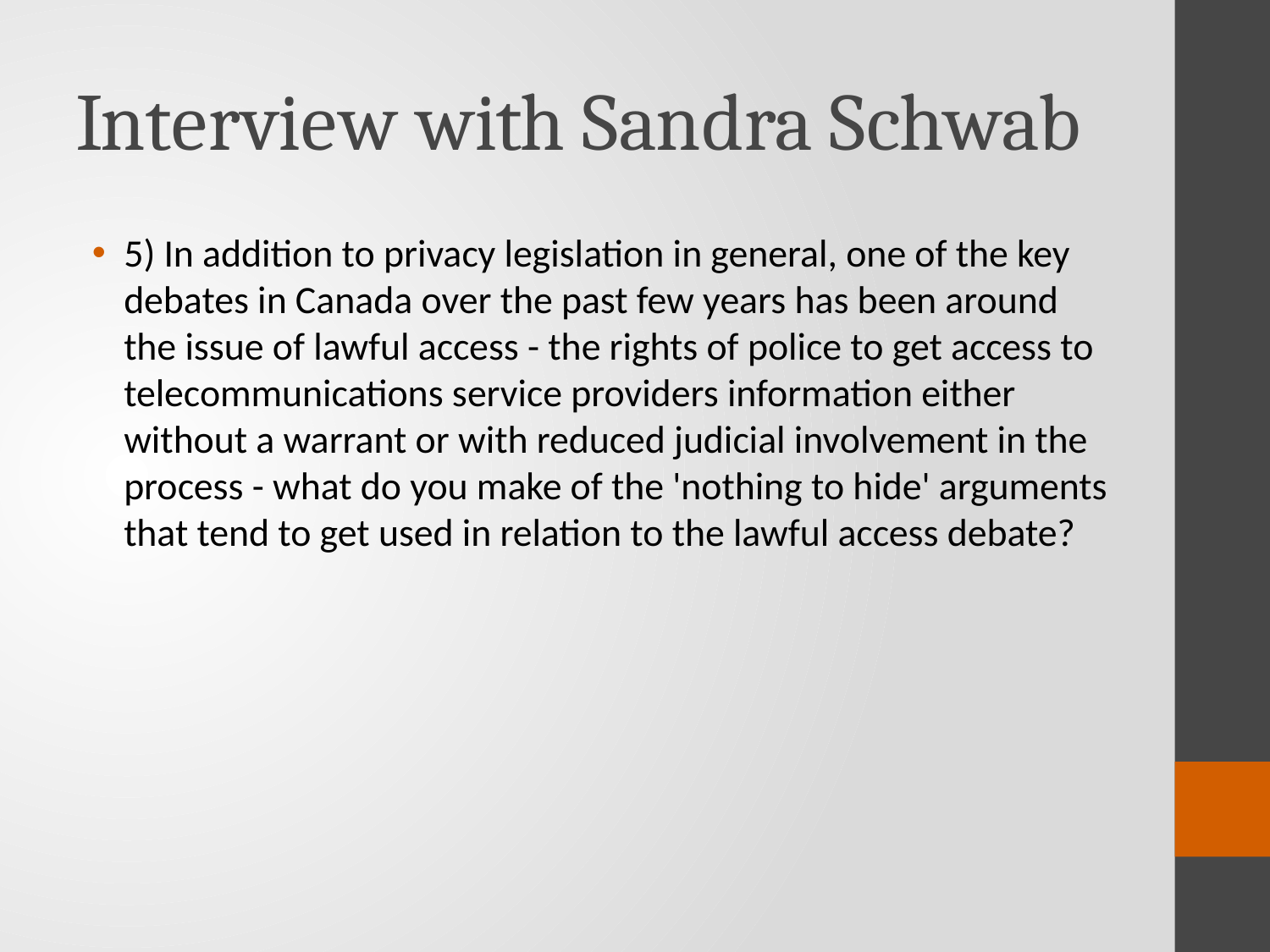

# Interview with Sandra Schwab
5) In addition to privacy legislation in general, one of the key debates in Canada over the past few years has been around the issue of lawful access - the rights of police to get access to telecommunications service providers information either without a warrant or with reduced judicial involvement in the process - what do you make of the 'nothing to hide' arguments that tend to get used in relation to the lawful access debate?